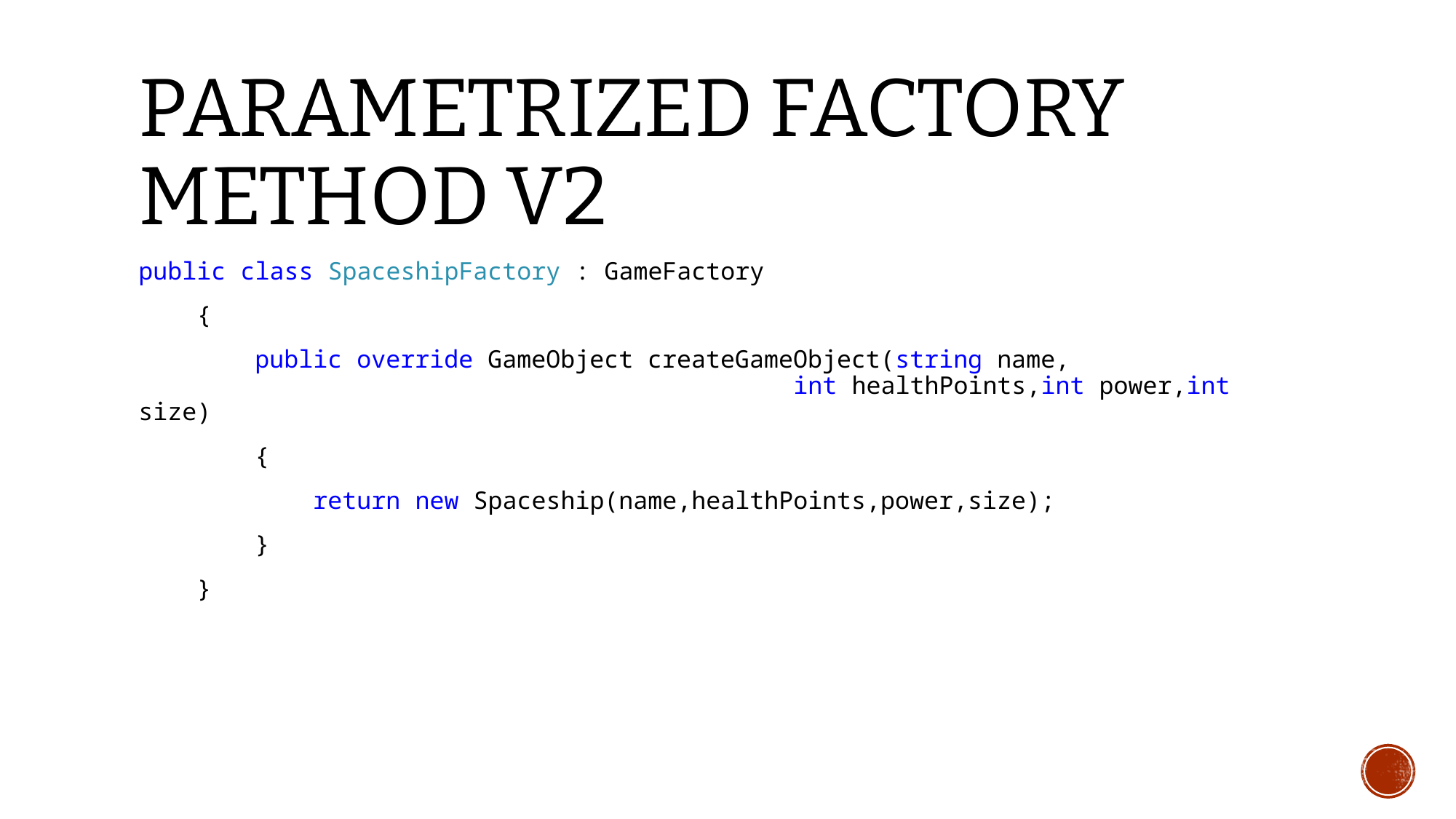

# Parametrized Factory Method v2
public class SpaceshipFactory : GameFactory
    {
        public override GameObject createGameObject(string name, 								int healthPoints,int power,int size)
        {
            return new Spaceship(name,healthPoints,power,size);
        }
    }